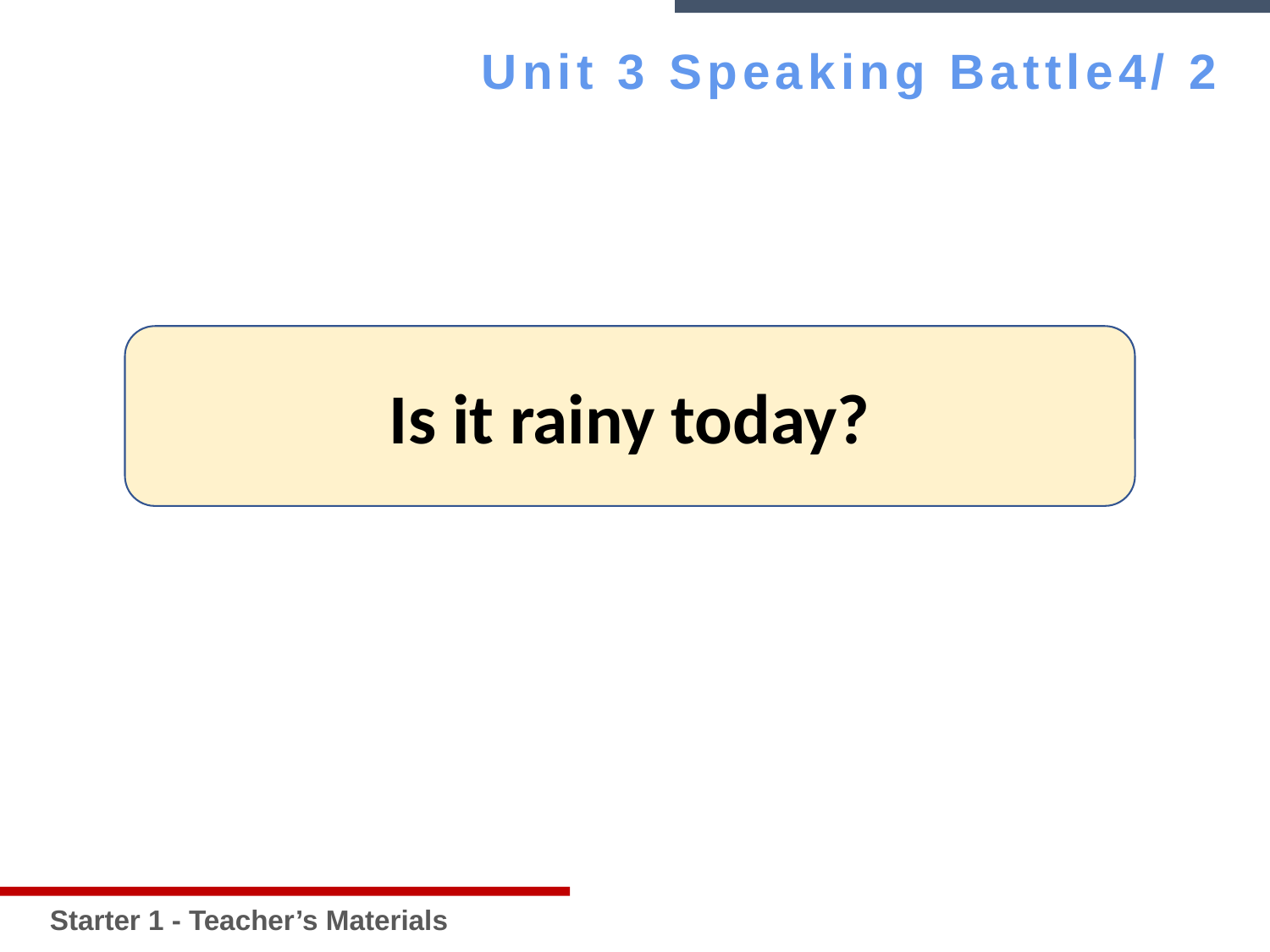

Starter 1 - Teacher’s Materials
Unit 3 Speaking Battle4/ 2
Is it rainy today?